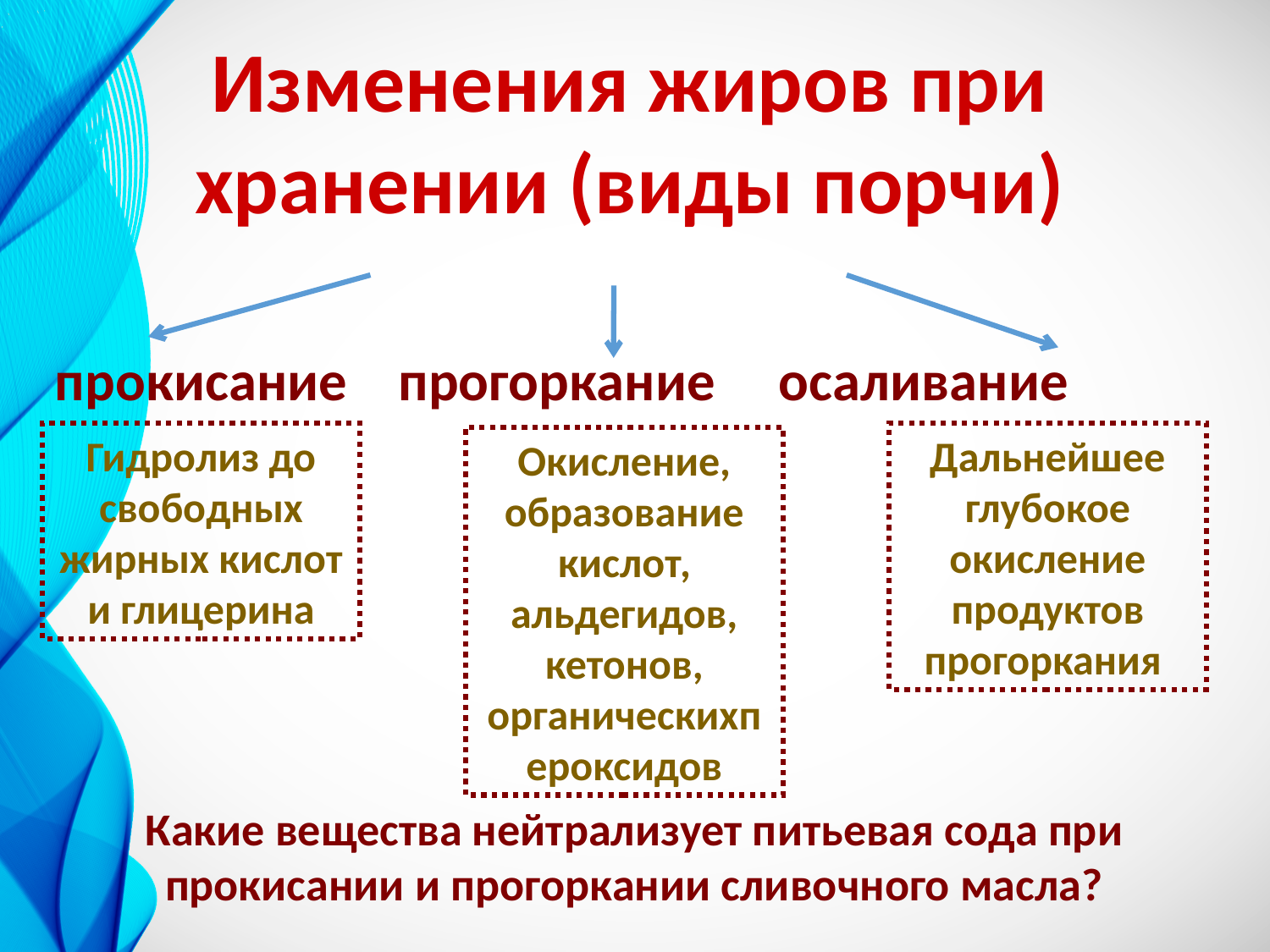

Изменения жиров при хранении (виды порчи)
прокисание    прогоркание     осаливание
Гидролиз до свободных жирных кислот и глицерина
Дальнейшее глубокое окисление продуктов прогоркания
Окисление, образование кислот, альдегидов, кетонов, органическихпероксидов
Какие вещества нейтрализует питьевая сода при прокисании и прогоркании сливочного масла?